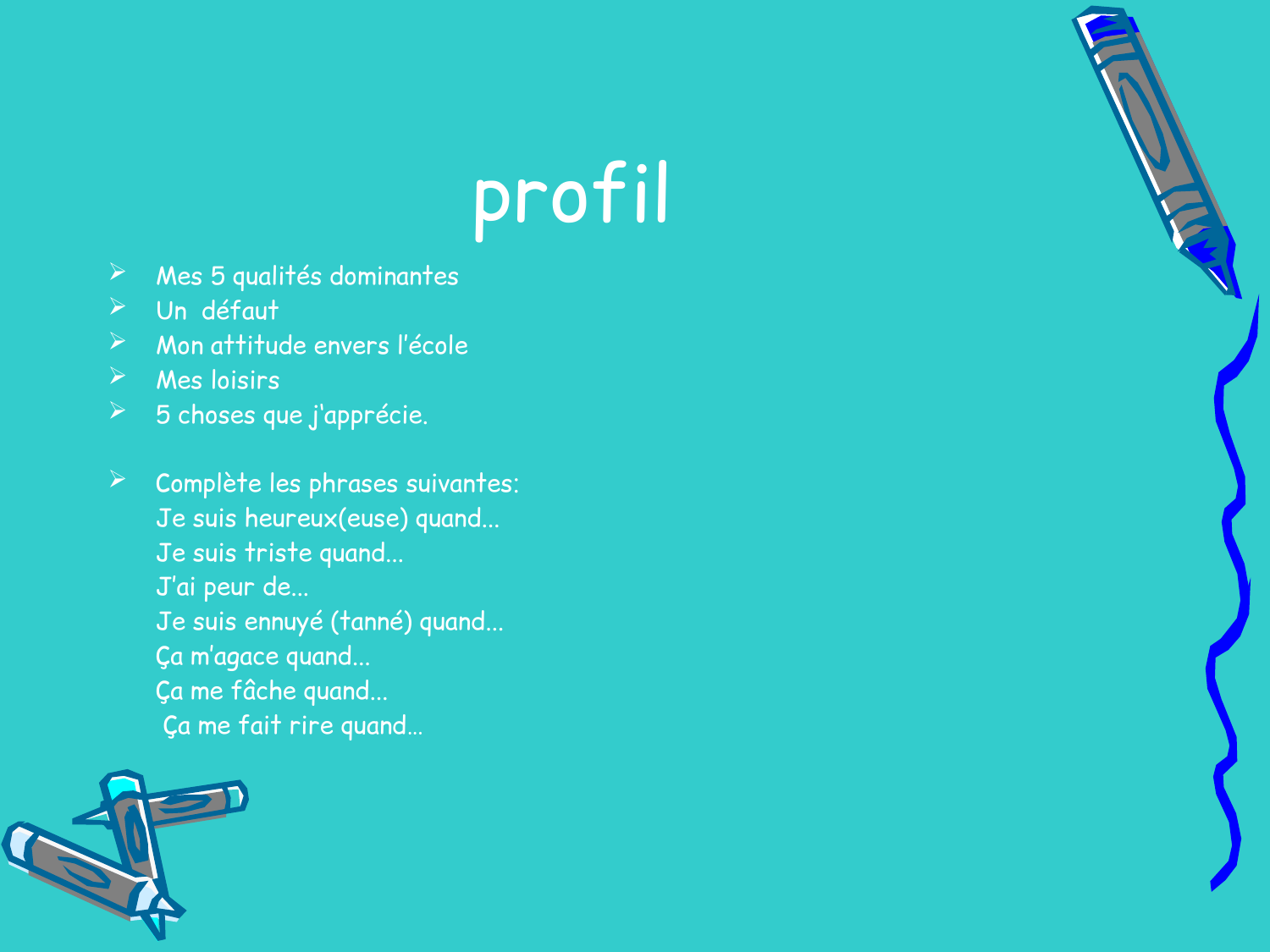

# profil
Mes 5 qualités dominantes
Un  défaut
Mon attitude envers l’école
Mes loisirs
5 choses que j‘apprécie.

Complète les phrases suivantes:
	Je suis heureux(euse) quand...
	Je suis triste quand...
	J’ai peur de...
	Je suis ennuyé (tanné) quand...
	Ça m’agace quand...
	Ça me fâche quand...
	 Ça me fait rire quand…